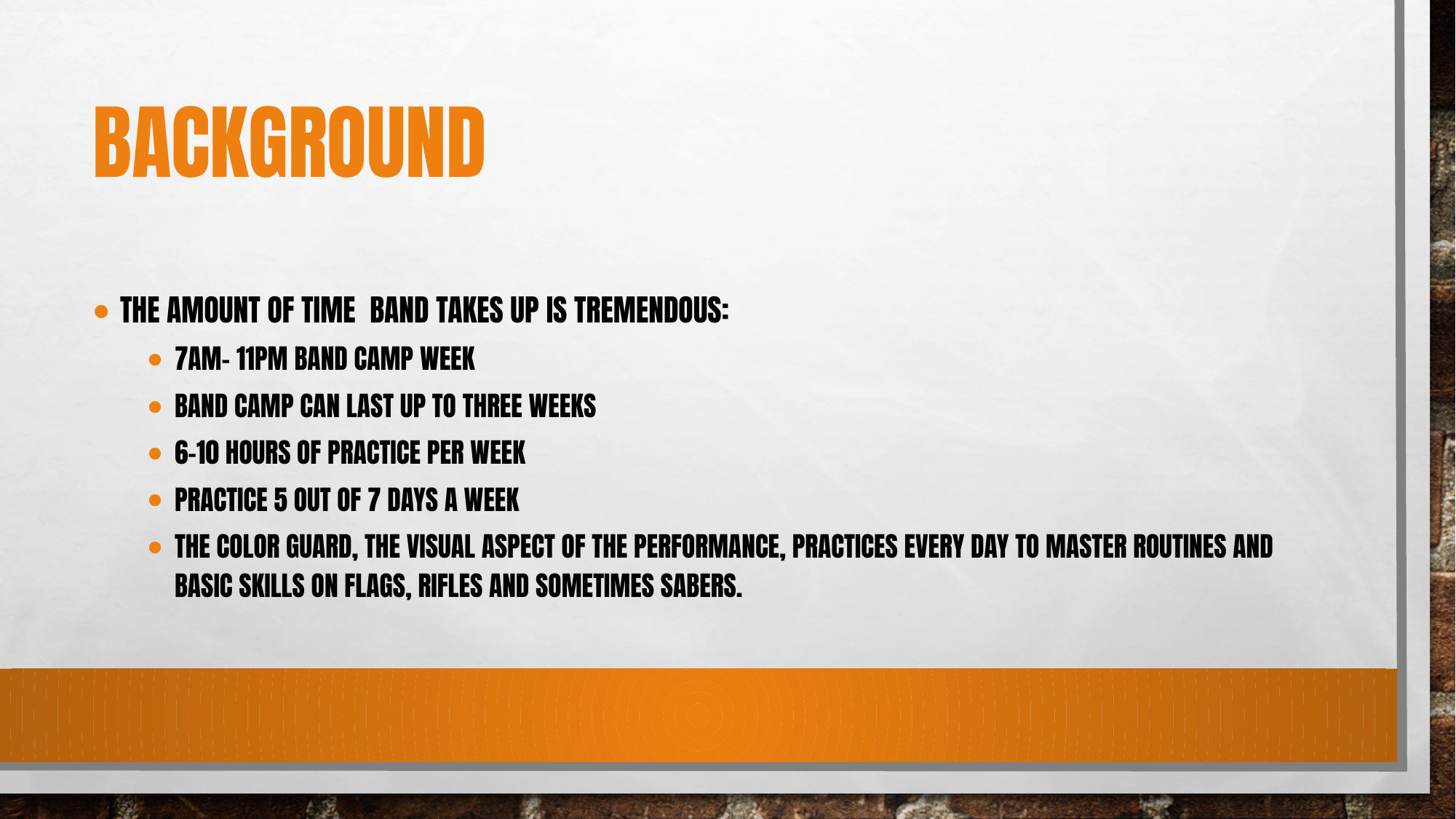

# Background
The amount of time  band takes up is tremendous:
7am- 11pm band camp week
Band camp can last up to three weeks
6-10 hours of practice per week
Practice 5 out of 7 days a week
The color guard, the visual aspect of the performance, practices every day to master routines and basic skills on flags, rifles and sometimes sabers.